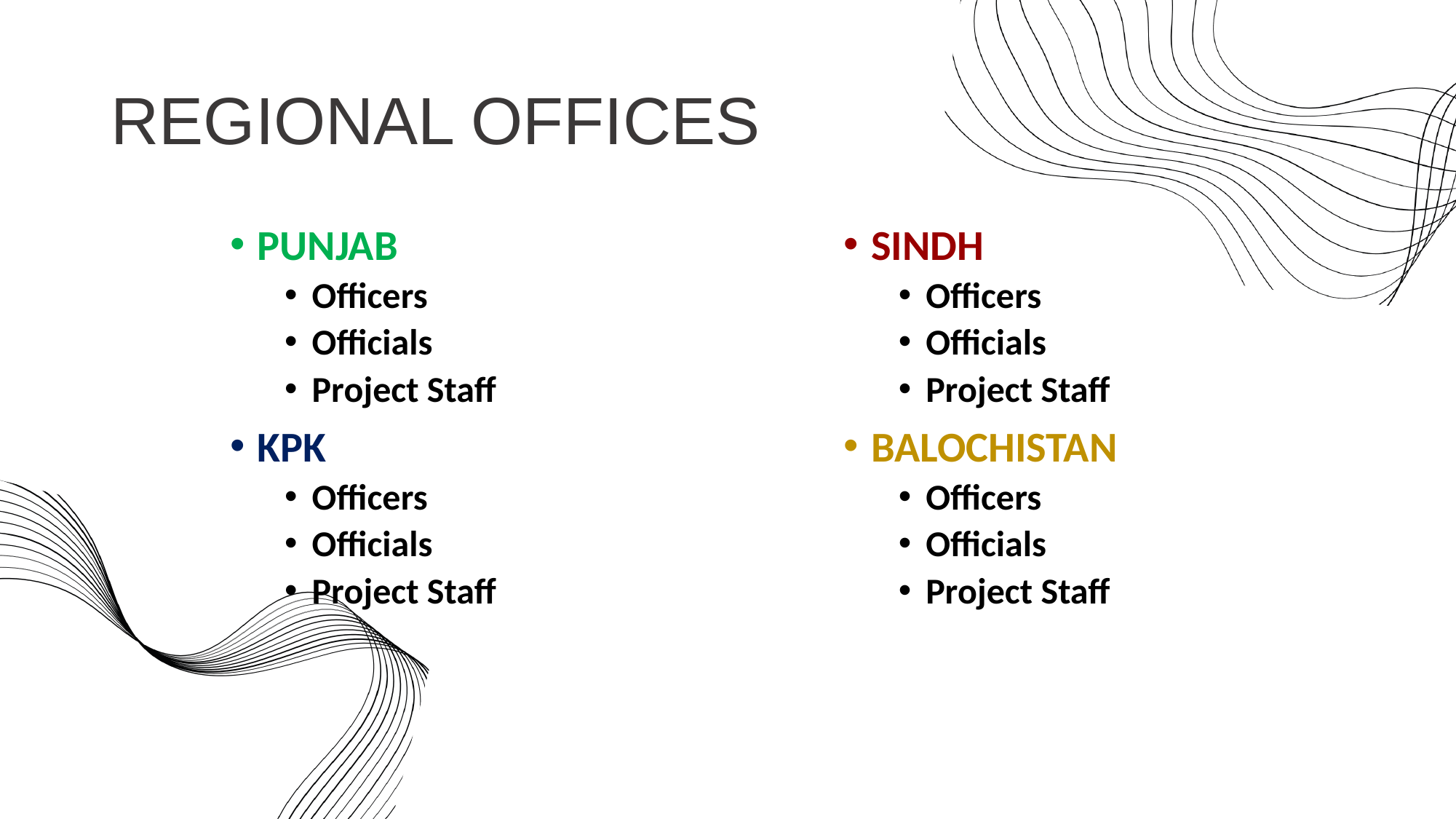

# REGIONAL OFFICES
PUNJAB
Officers
Officials
Project Staff
KPK
Officers
Officials
Project Staff

SINDH
Officers
Officials
Project Staff
BALOCHISTAN
Officers
Officials
Project Staff